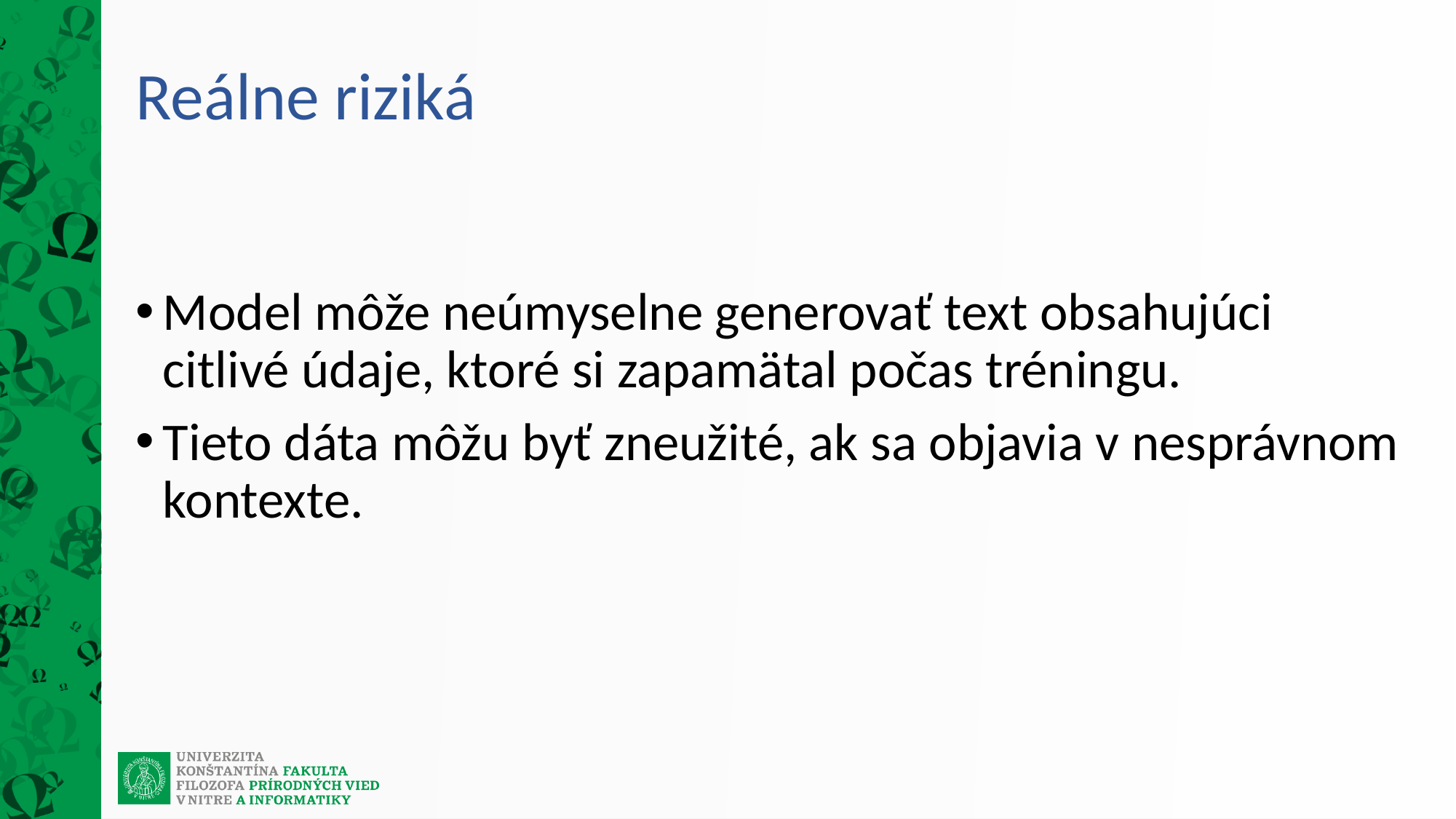

# Reálne riziká

Model môže neúmyselne generovať text obsahujúci citlivé údaje, ktoré si zapamätal počas tréningu.
Tieto dáta môžu byť zneužité, ak sa objavia v nesprávnom kontexte.